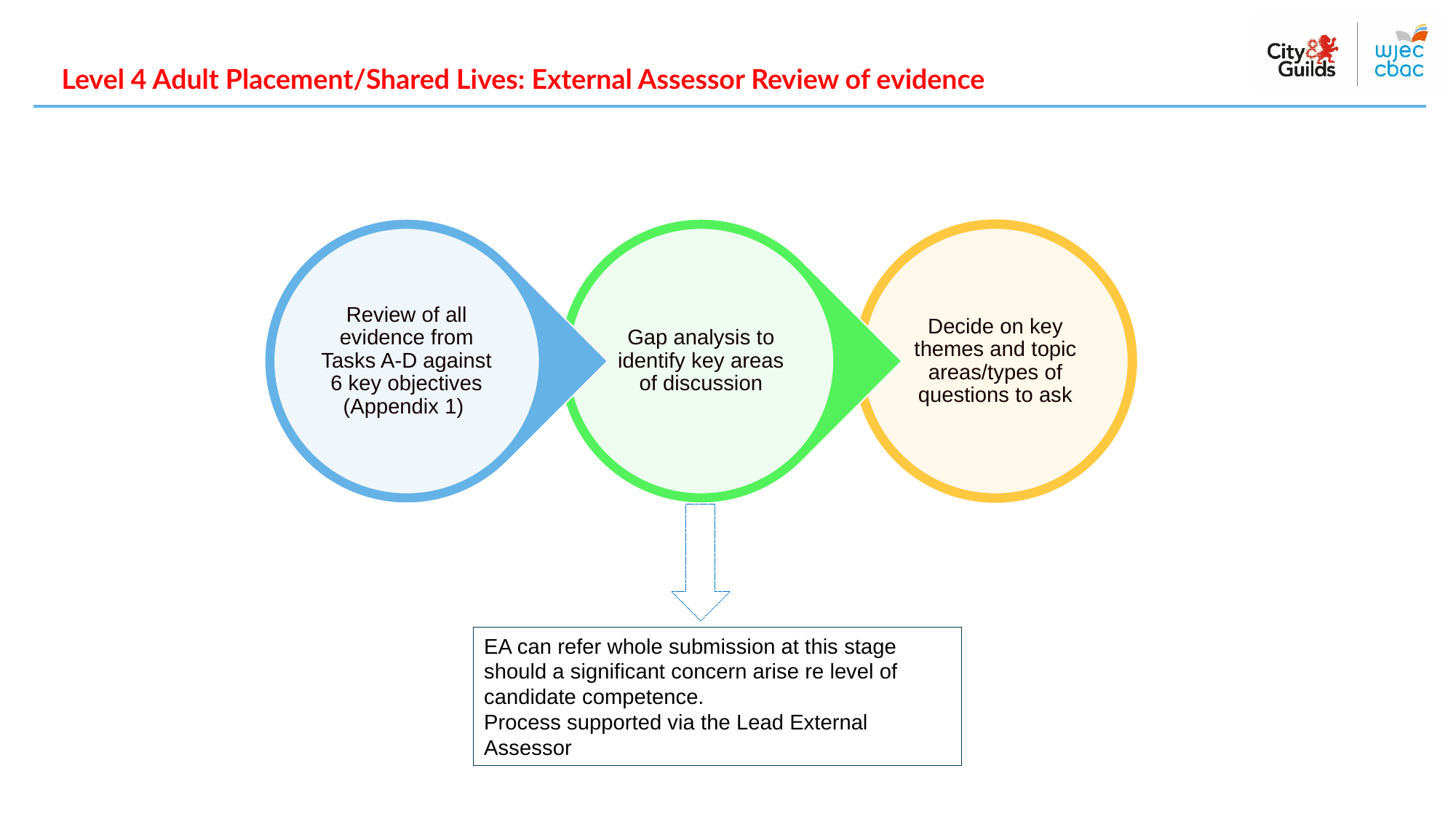

Level 4 Adult Placement/Shared Lives: External Assessor Review of evidence
Decide on key themes and topic areas/types of questions to ask
Gap analysis to identify key areas of discussion

Review of all evidence from Tasks A-D against 6 key objectives (Appendix 1)

EA can refer whole submission at this stage should a significant concern arise re level of candidate competence.
Process supported via the Lead External Assessor